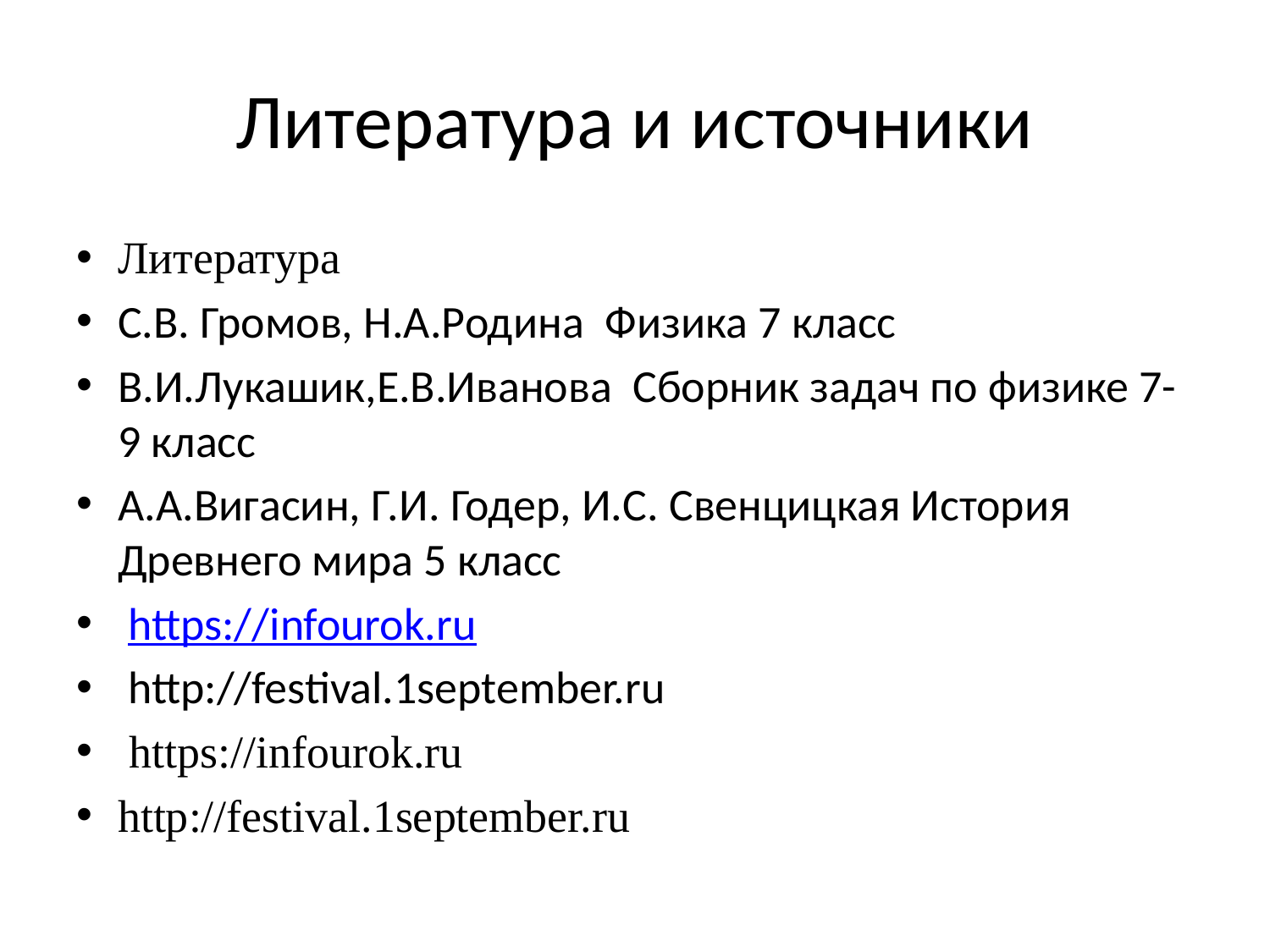

# Литература и источники
Литература
С.В. Громов, Н.А.Родина  Физика 7 класс
В.И.Лукашик,Е.В.Иванова  Сборник задач по физике 7-9 класс
А.А.Вигасин, Г.И. Годер, И.С. Свенцицкая История Древнего мира 5 класс
 https://infourok.ru
 http://festival.1september.ru
 https://infourok.ru
http://festival.1september.ru